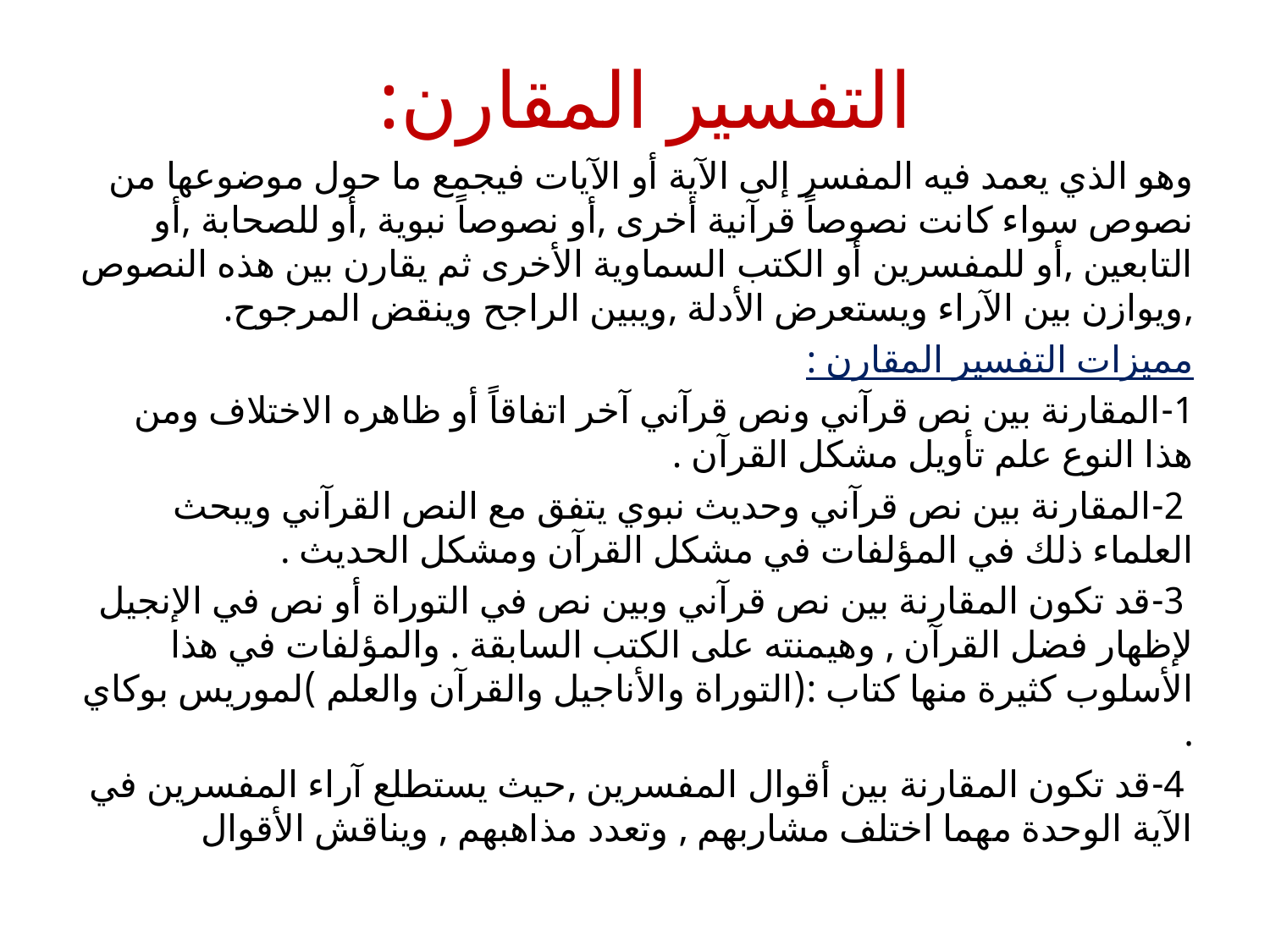

# التفسير المقارن:
وهو الذي يعمد فيه المفسر إلى الآية أو الآيات فيجمع ما حول موضوعها من نصوص سواء كانت نصوصاً قرآنية أخرى ,أو نصوصاً نبوية ,أو للصحابة ,أو التابعين ,أو للمفسرين أو الكتب السماوية الأخرى ثم يقارن بين هذه النصوص ,ويوازن بين الآراء ويستعرض الأدلة ,ويبين الراجح وينقض المرجوح.
مميزات التفسير المقارن :
1-المقارنة بين نص قرآني ونص قرآني آخر اتفاقاً أو ظاهره الاختلاف ومن هذا النوع علم تأويل مشكل القرآن .
 2-المقارنة بين نص قرآني وحديث نبوي يتفق مع النص القرآني ويبحث العلماء ذلك في المؤلفات في مشكل القرآن ومشكل الحديث .
 3-قد تكون المقارنة بين نص قرآني وبين نص في التوراة أو نص في الإنجيل لإظهار فضل القرآن , وهيمنته على الكتب السابقة . والمؤلفات في هذا الأسلوب كثيرة منها كتاب :(التوراة والأناجيل والقرآن والعلم )لموريس بوكاي .
 4-قد تكون المقارنة بين أقوال المفسرين ,حيث يستطلع آراء المفسرين في الآية الوحدة مهما اختلف مشاربهم , وتعدد مذاهبهم , ويناقش الأقوال